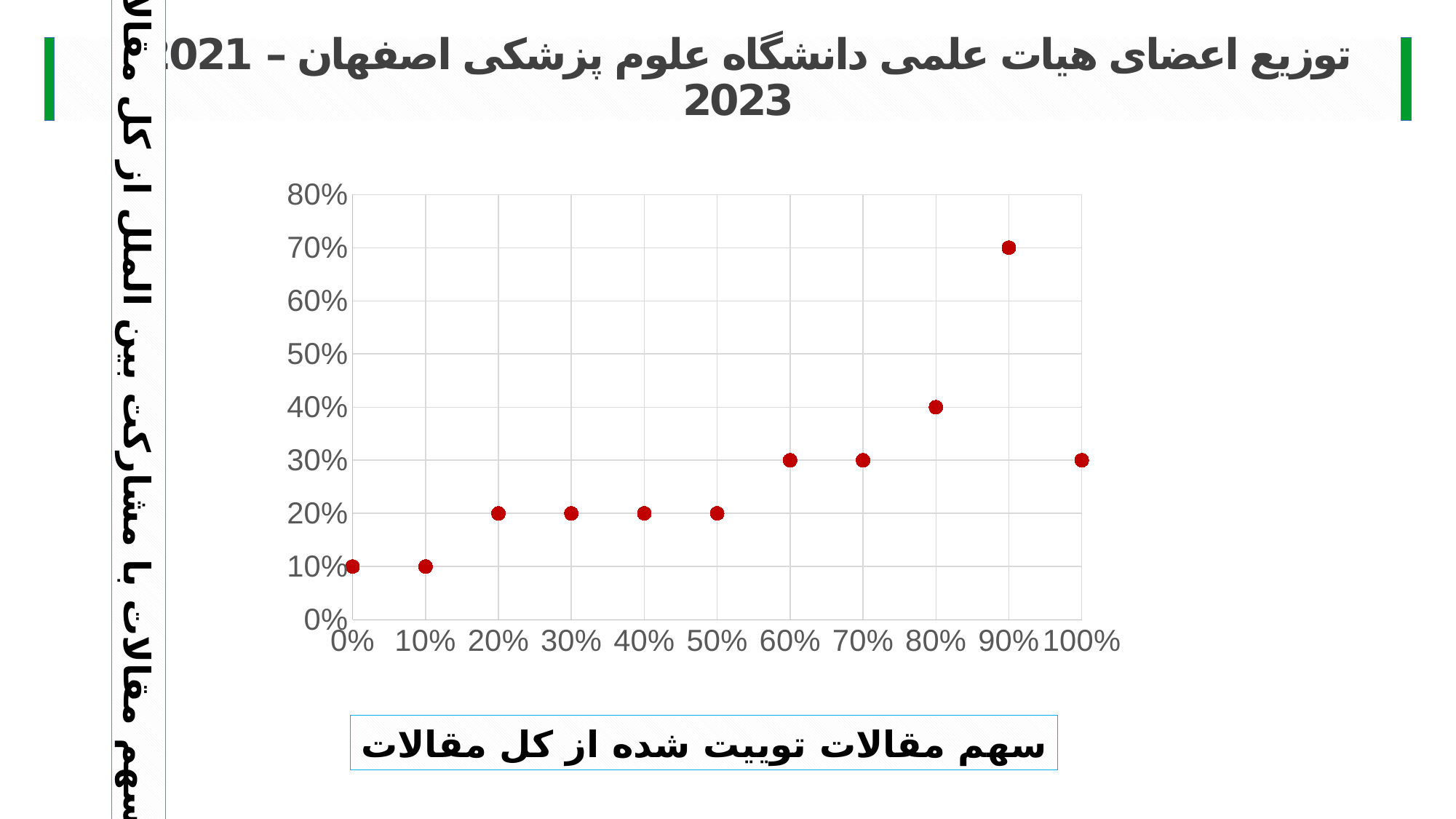

توزیع اعضای هیات علمی دانشگاه علوم پزشکی اصفهان – 2021-2023

### Chart

| Category | printcol |
|---|---|
سهم مقالات با مشارکت بین الملل از کل مقالات
سهم مقالات توییت شده از کل مقالات